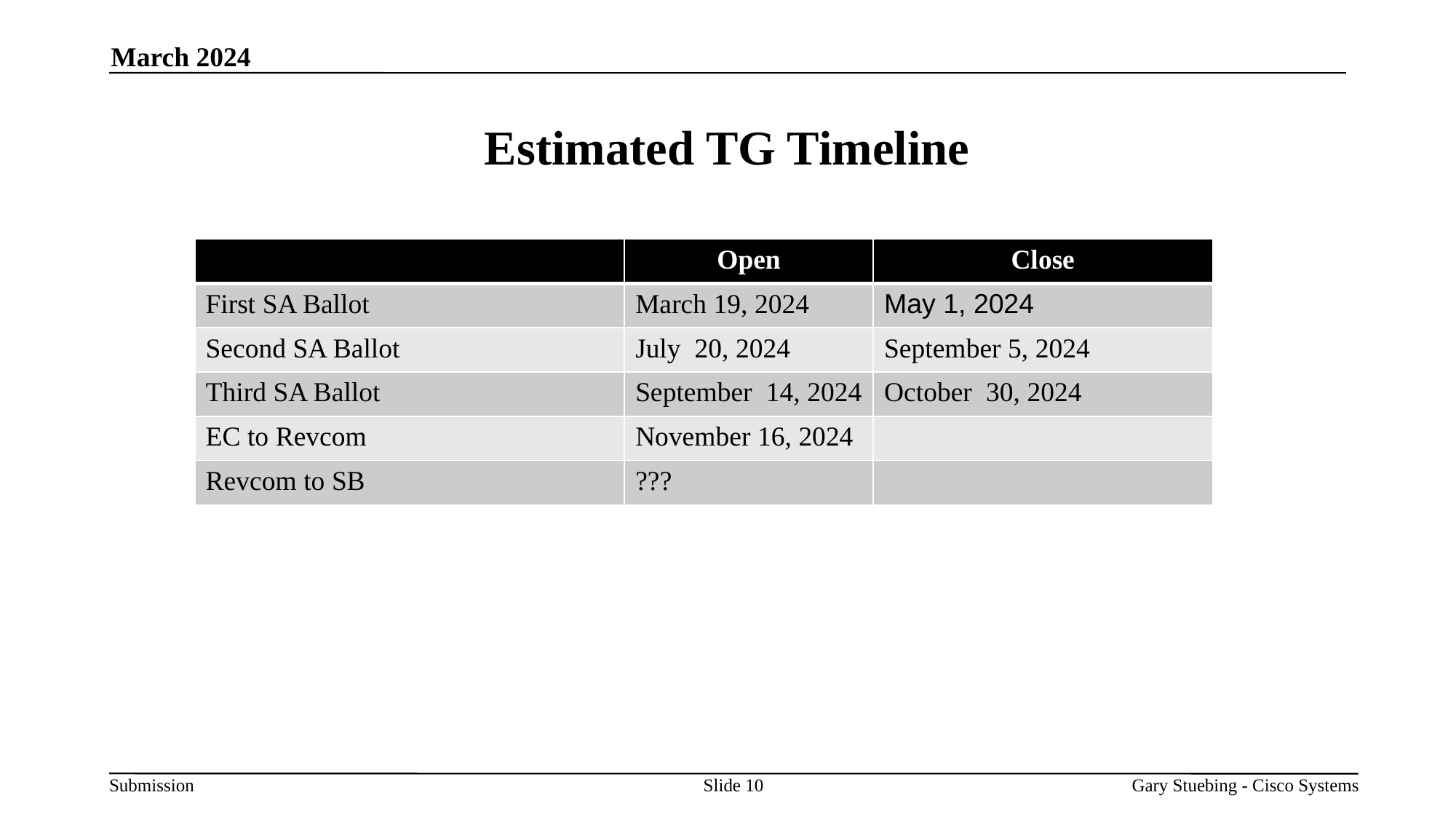

March 2024
Estimated TG Timeline
|  | Open | Close |
| --- | --- | --- |
| First SA Ballot | March 19, 2024 | May 1, 2024 |
| Second SA Ballot | July 20, 2024 | September 5, 2024 |
| Third SA Ballot | September 14, 2024 | October 30, 2024 |
| EC to Revcom | November 16, 2024 |  |
| Revcom to SB | ??? |  |
Slide 10
Gary Stuebing - Cisco Systems